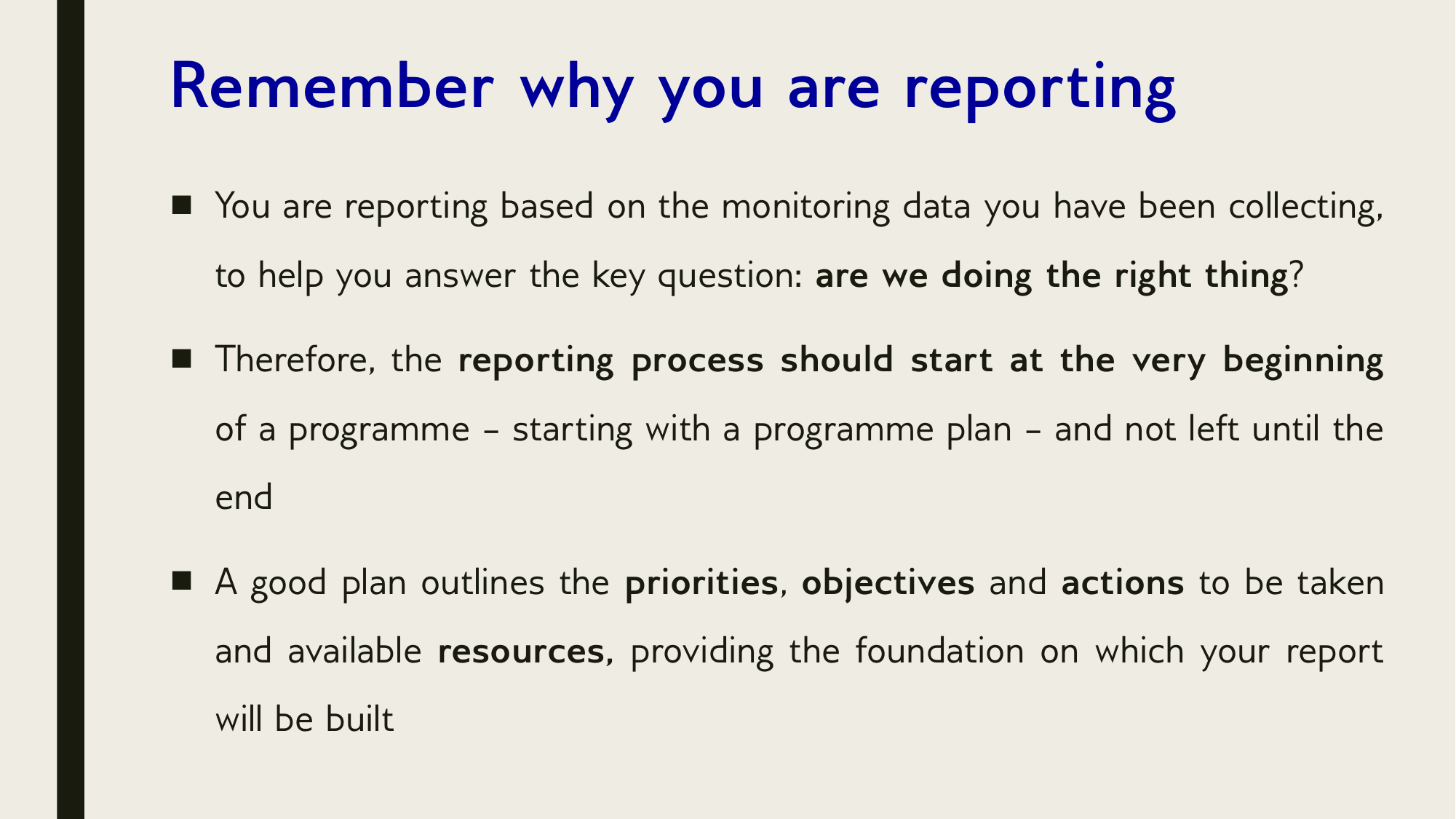

# Remember why you are reporting
You are reporting based on the monitoring data you have been collecting, to help you answer the key question: are we doing the right thing?
Therefore, the reporting process should start at the very beginning of a programme – starting with a programme plan – and not left until the end
A good plan outlines the priorities, objectives and actions to be taken and available resources, providing the foundation on which your report will be built